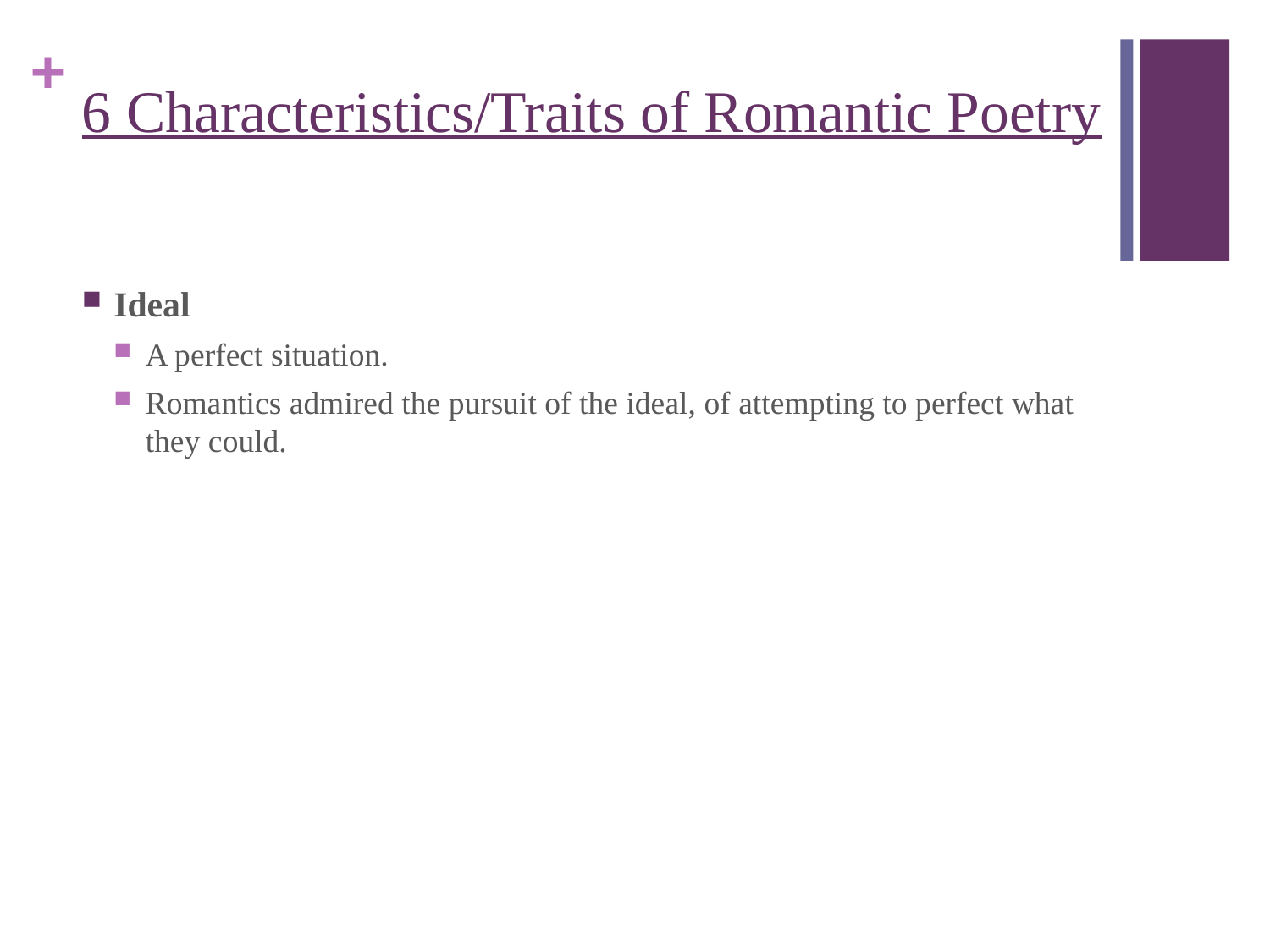

# 6 Characteristics/Traits of Romantic Poetry
Ideal
A perfect situation.
Romantics admired the pursuit of the ideal, of attempting to perfect what they could.